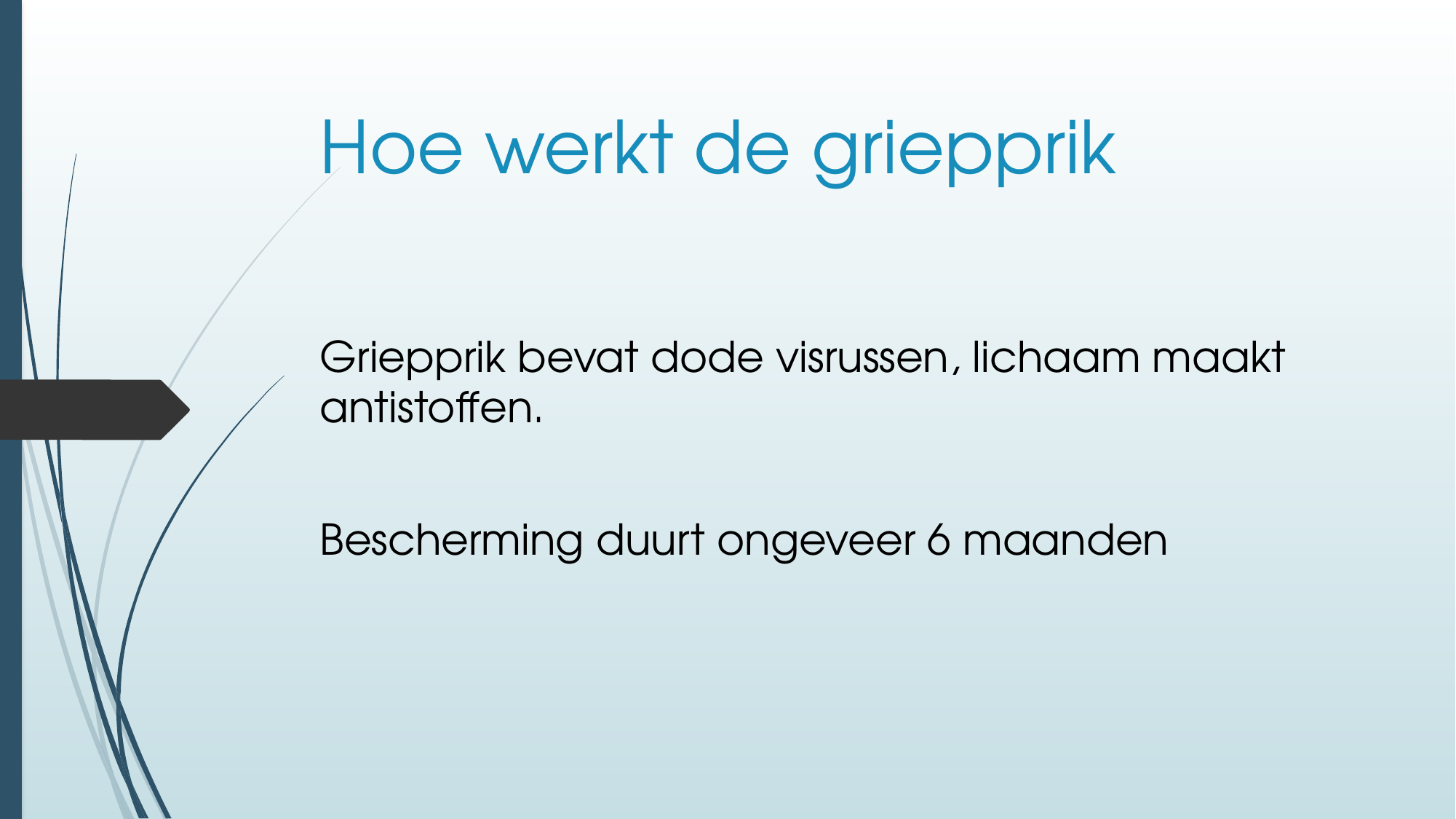

# Hoe werkt de griepprik
Griepprik bevat dode visrussen, lichaam maakt antistoffen.

Bescherming duurt ongeveer 6 maanden